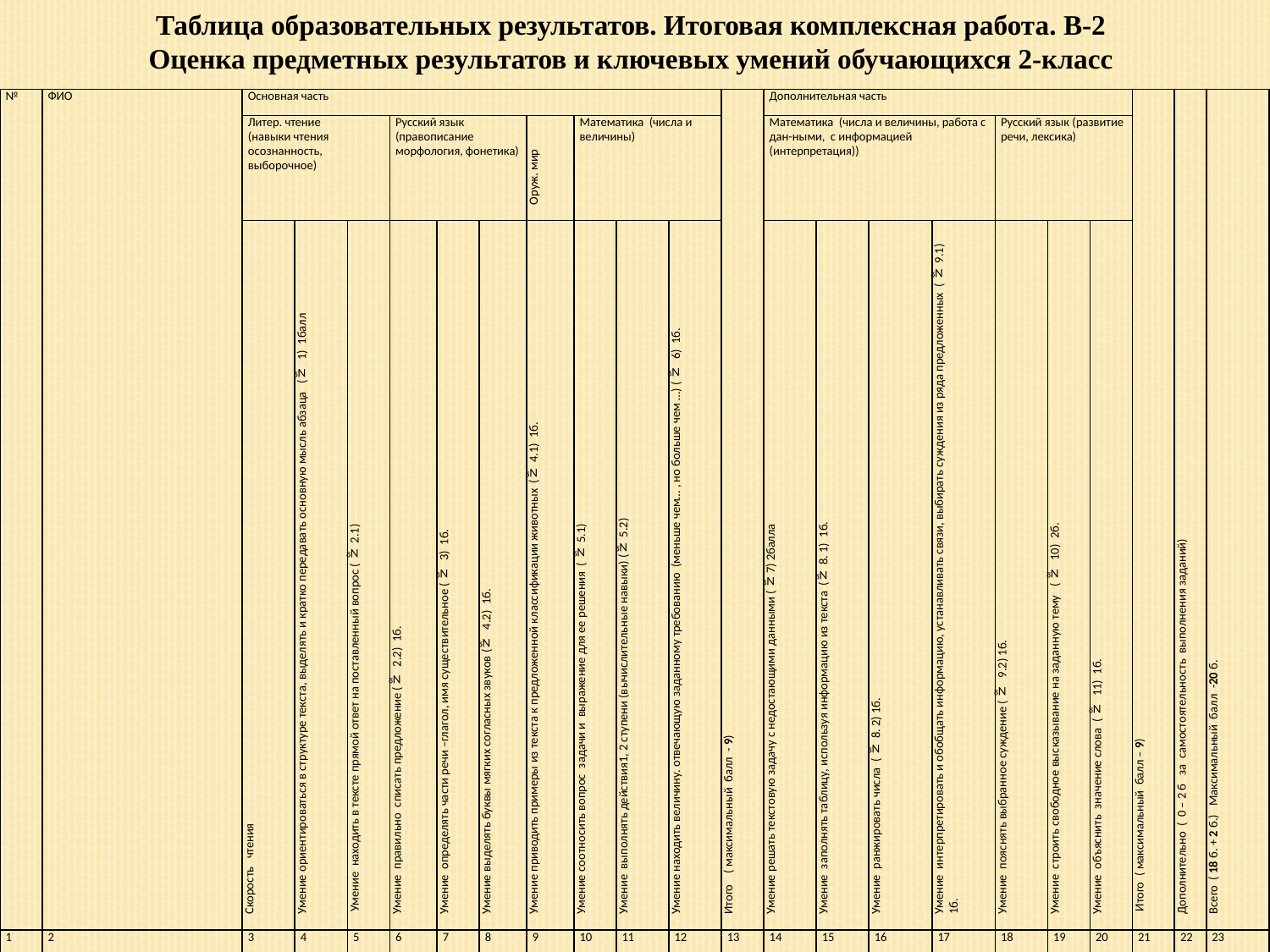

Таблица образовательных результатов. Итоговая комплексная работа. В-2
Оценка предметных результатов и ключевых умений обучающихся 2-класс
| № | ФИО | Основная часть |  |  |  |  |  |  |  |  |  | Итого ( максимальный балл - 9) | Дополнительная часть |  |  |  |  |  |  | Итого ( максимальный балл – 9) | Дополнительно ( 0 – 2 б за самостоятельность выполнения заданий) | Всего ( 18 б. + 2 б.) Максимальный балл -20 б. |
| --- | --- | --- | --- | --- | --- | --- | --- | --- | --- | --- | --- | --- | --- | --- | --- | --- | --- | --- | --- | --- | --- | --- |
|  |  | Литер. чтение (навыки чтения осознанность, выборочное) |  |  | Русский язык (правописание морфология, фонетика) |  |  | Оруж. мир | Математика (числа и величины) |  |  |  | Математика (числа и величины, работа с дан-ными, с информацией (интерпретация)) |  |  |  | Русский язык (развитие речи, лексика) |  |  |  |  |  |
|  |  | Скорость чтения | Умение ориентироваться в структуре текста, выделять и кратко передавать основную мысль абзаца (№ 1) 1балл | Умение находить в тексте прямой ответ на поставленный вопрос ( № 2.1) | Умение правильно списать предложение (№ 2.2) 1б. | Умение определять части речи –глагол, имя существительное ( № 3) 1б. | Умение выделять буквы мягких согласных звуков (№ 4.2) 1б. | Умение приводить примеры из текста к предложенной классификации животных (№ 4.1) 1б. | Умение соотносить вопрос задачи и выражение для ее решения ( № 5.1) | Умение выполнять действия1, 2 ступени (вычислительные навыки) (№ 5.2) | Умение находить величину. отвечающую заданному требованию (меньше чем… , но больше чем …) ( № 6) 1б. |  | Умение решать текстовую задачу с недостающими данными ( №7) 2балла | Умение заполнять таблицу, используя информацию из текста (№ 8. 1) 1б. | Умение ранжировать числа ( № 8. 2) 1б. | Умение интерпретировать и обобщать информацию, устанавливать связи, выбирать суждения из ряда предложенных ( № 9.1) 1б. | Умение пояснять выбранное суждение ( № 9.2) 1б. | Умение строить свободное высказывание на заданную тему ( № 10) 2б. | Умение объяснить значение слова ( № 11) 1б. |  |  |  |
| 1 | 2 | 3 | 4 | 5 | 6 | 7 | 8 | 9 | 10 | 11 | 12 | 13 | 14 | 15 | 16 | 17 | 18 | 19 | 20 | 21 | 22 | 23 |
|  | Максимальный |  |  |  |  |  |  |  |  |  |  | 9 |  |  |  |  |  |  |  | 9 |  | 18-20 |
|  | Повышенный |  |  |  |  |  |  |  |  |  |  | 7-8 |  |  |  |  |  |  |  | 7-8 |  | 13-17 |
|  | Необходимый |  |  |  |  |  |  |  |  |  |  | 4-6 |  |  |  |  |  |  |  | 4-6 |  | 8-12 |